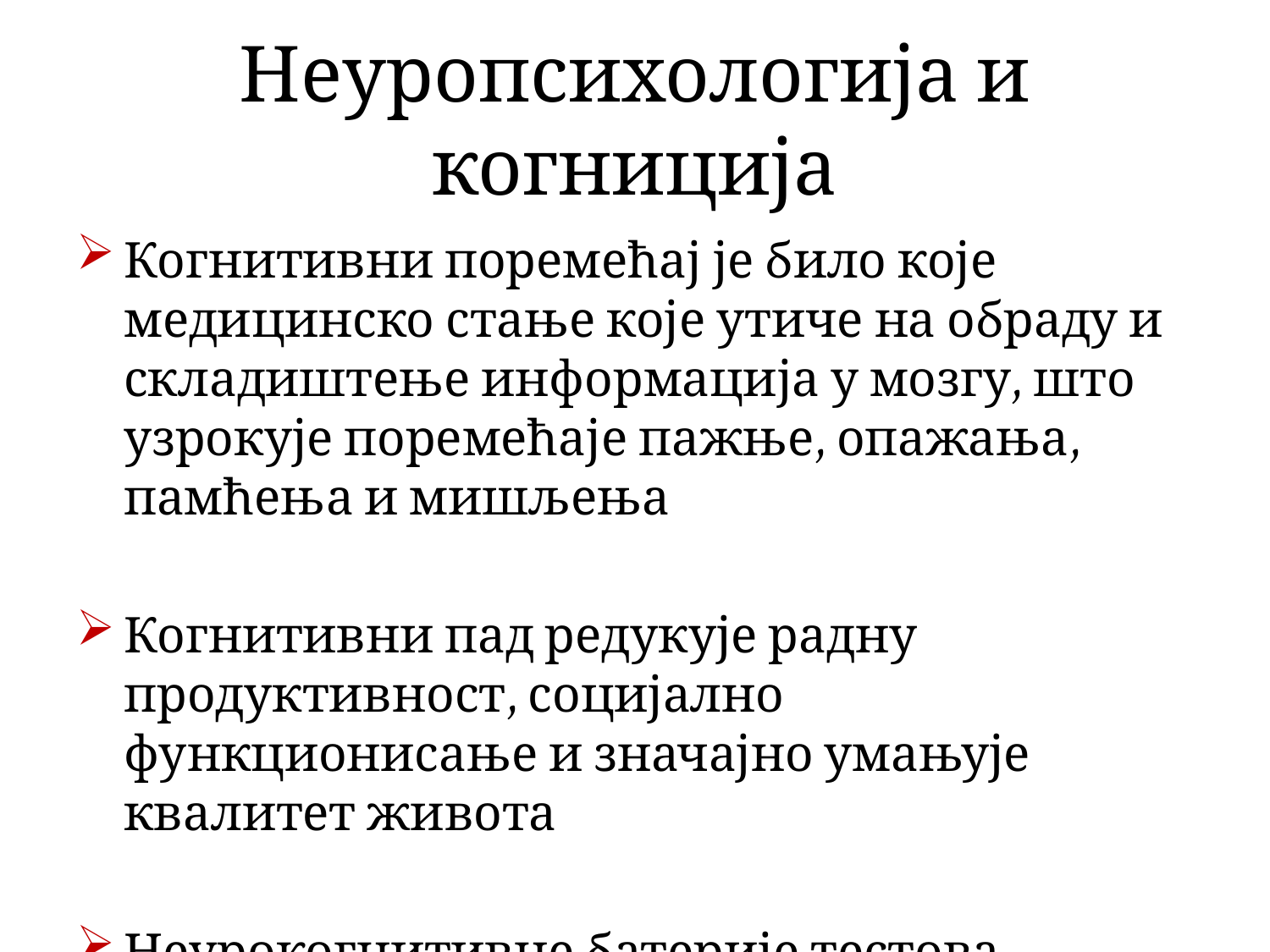

# Неуропсихологија и когниција
Когнитивни поремећај је било које медицинско стање које утиче на обраду и складиштење информација у мозгу, што узрокује поремећаје пажње, опажања, памћења и мишљења

Когнитивни пад редукује радну продуктивност, социјално функционисање и значајно умањује квалитет живота

Неурокогнитивне батерије тестова